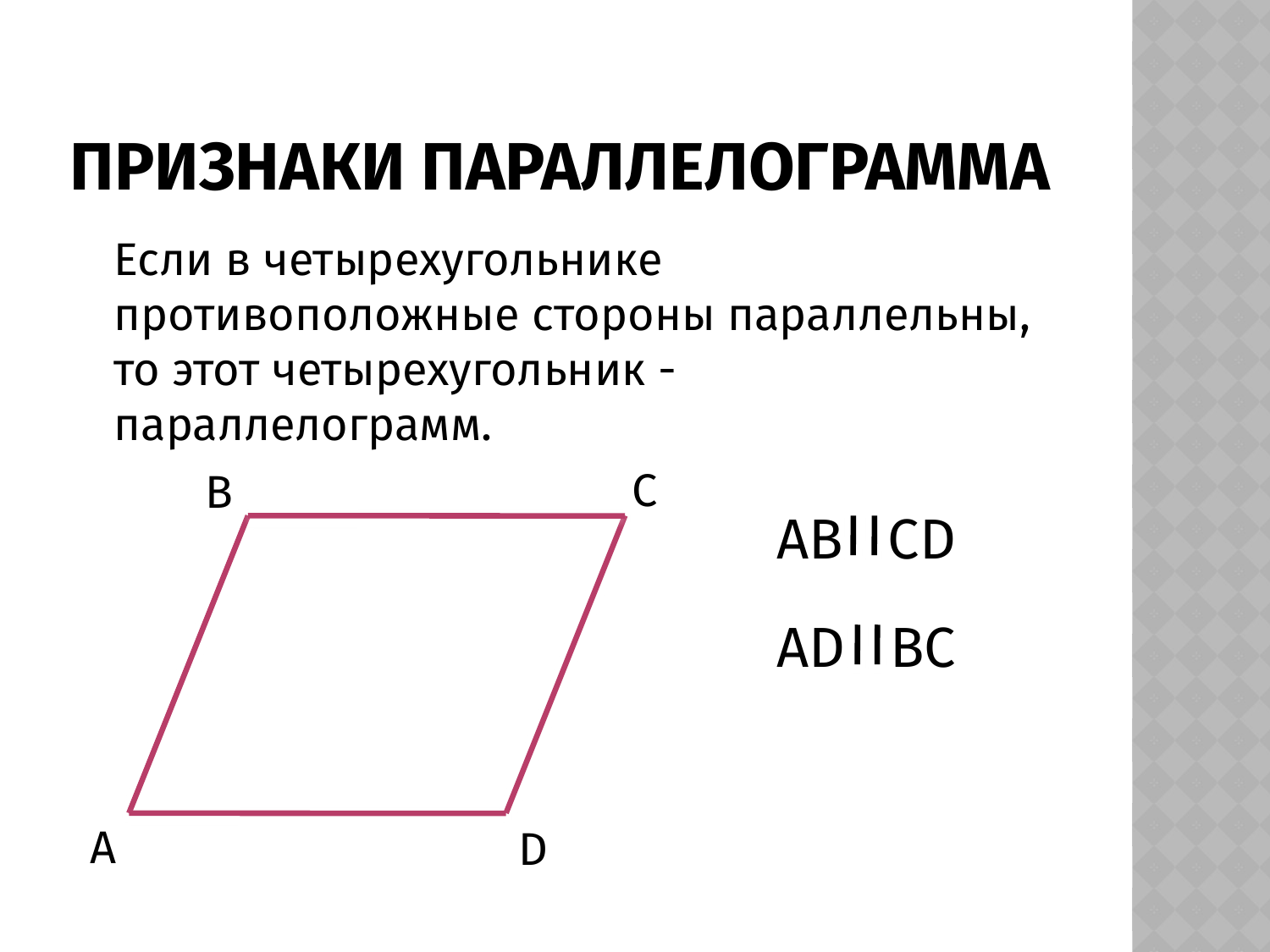

# Признаки параллелограмма
Если в четырехугольнике противоположные стороны параллельны, то этот четырехугольник - параллелограмм.
C
B
AB   CD
AD   BC
A
D